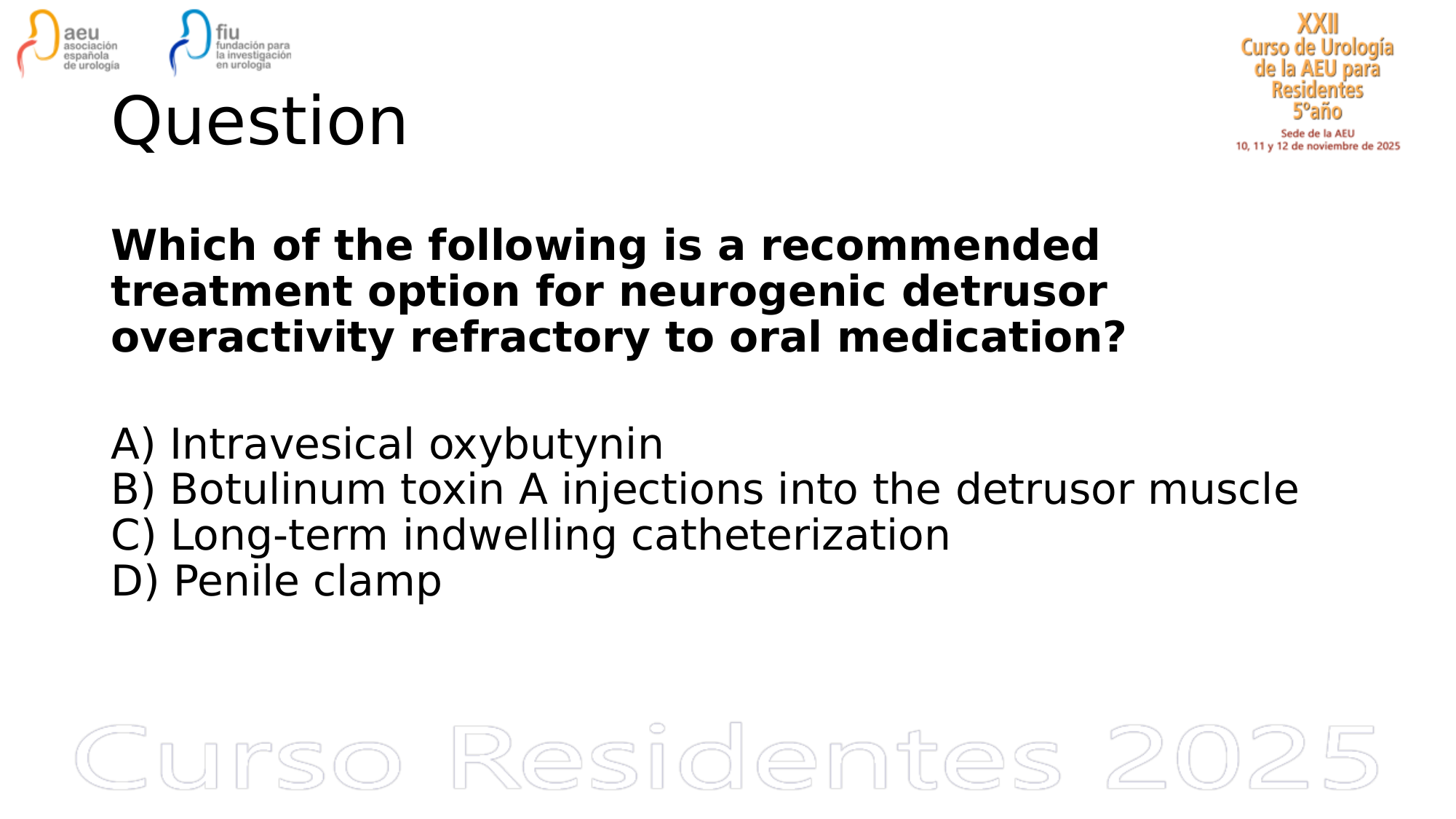

# Question
Which of the following is a recommended treatment option for neurogenic detrusor overactivity refractory to oral medication?
A) Intravesical oxybutynin
B) Botulinum toxin A injections into the detrusor muscle
C) Long-term indwelling catheterization
D) Penile clamp